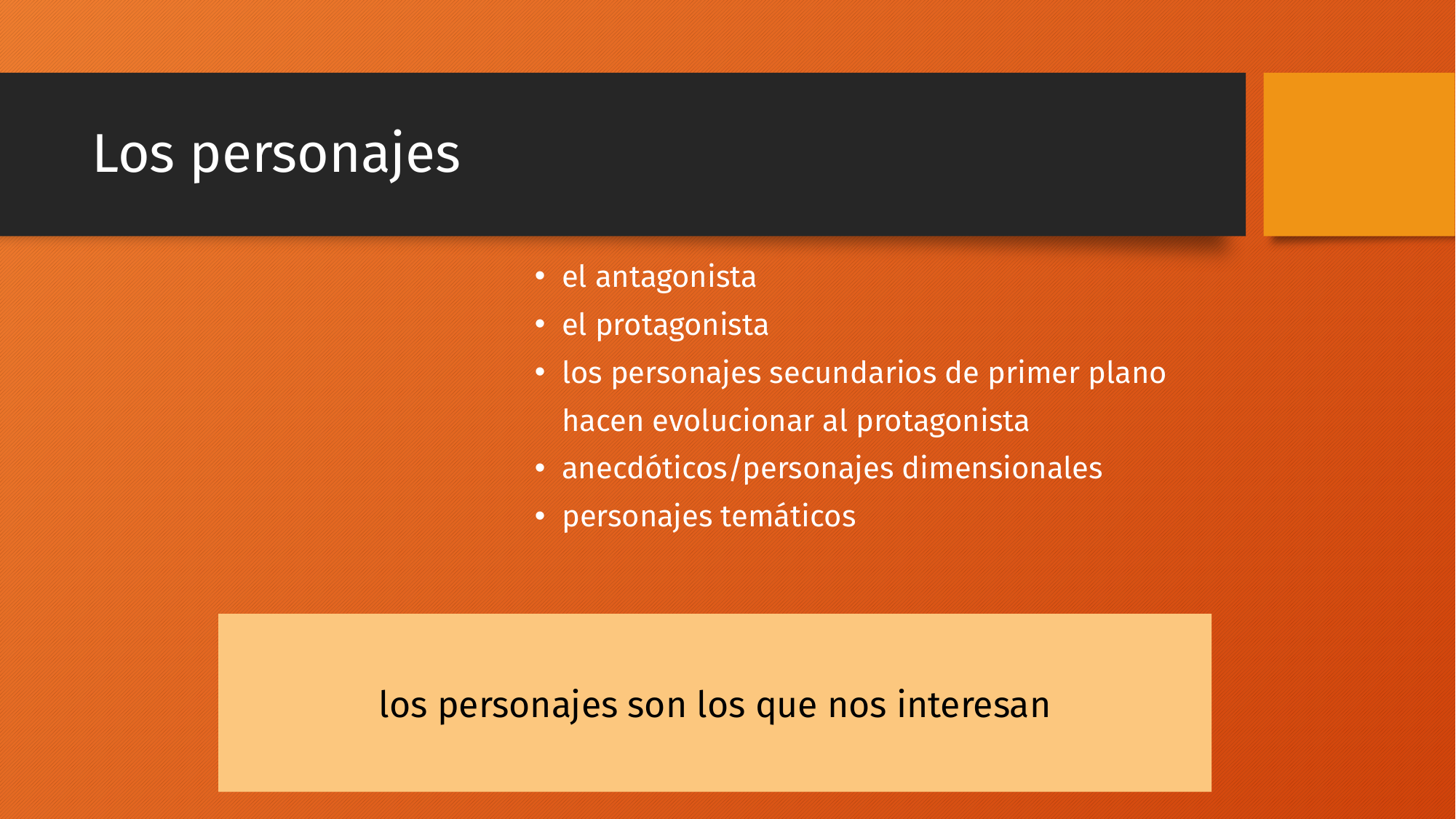

# Los personajes
el antagonista
el protagonista
los personajes secundarios de primer plano
	hacen evolucionar al protagonista
anecdóticos/personajes dimensionales
personajes temáticos

los personajes son los que nos interesan